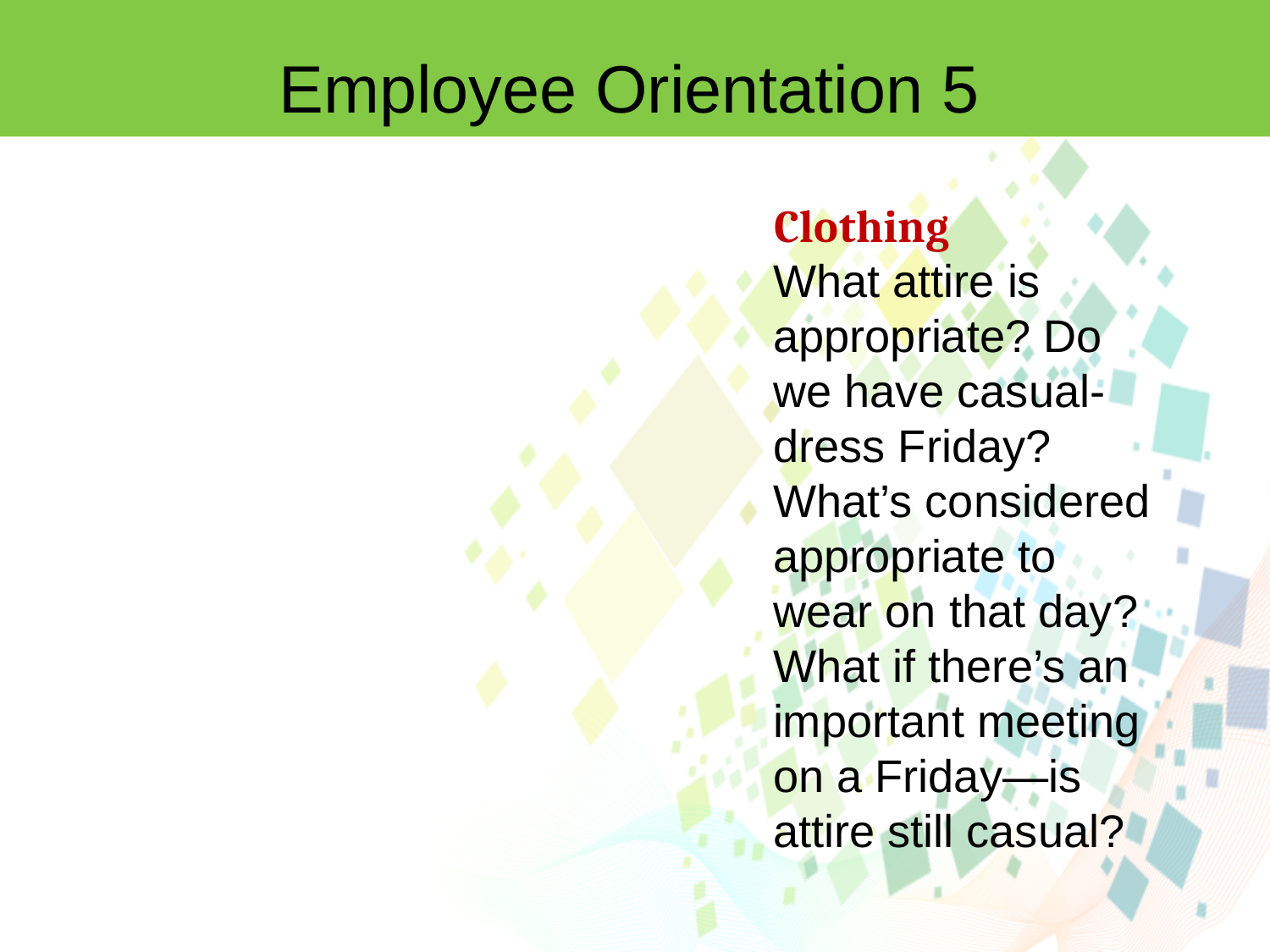

Employee Orientation 5
Clothing
What attire is appropriate? Do we have casual-dress Friday? What’s considered appropriate to wear on that day? What if there’s an important meeting
on a Friday—is attire still casual?